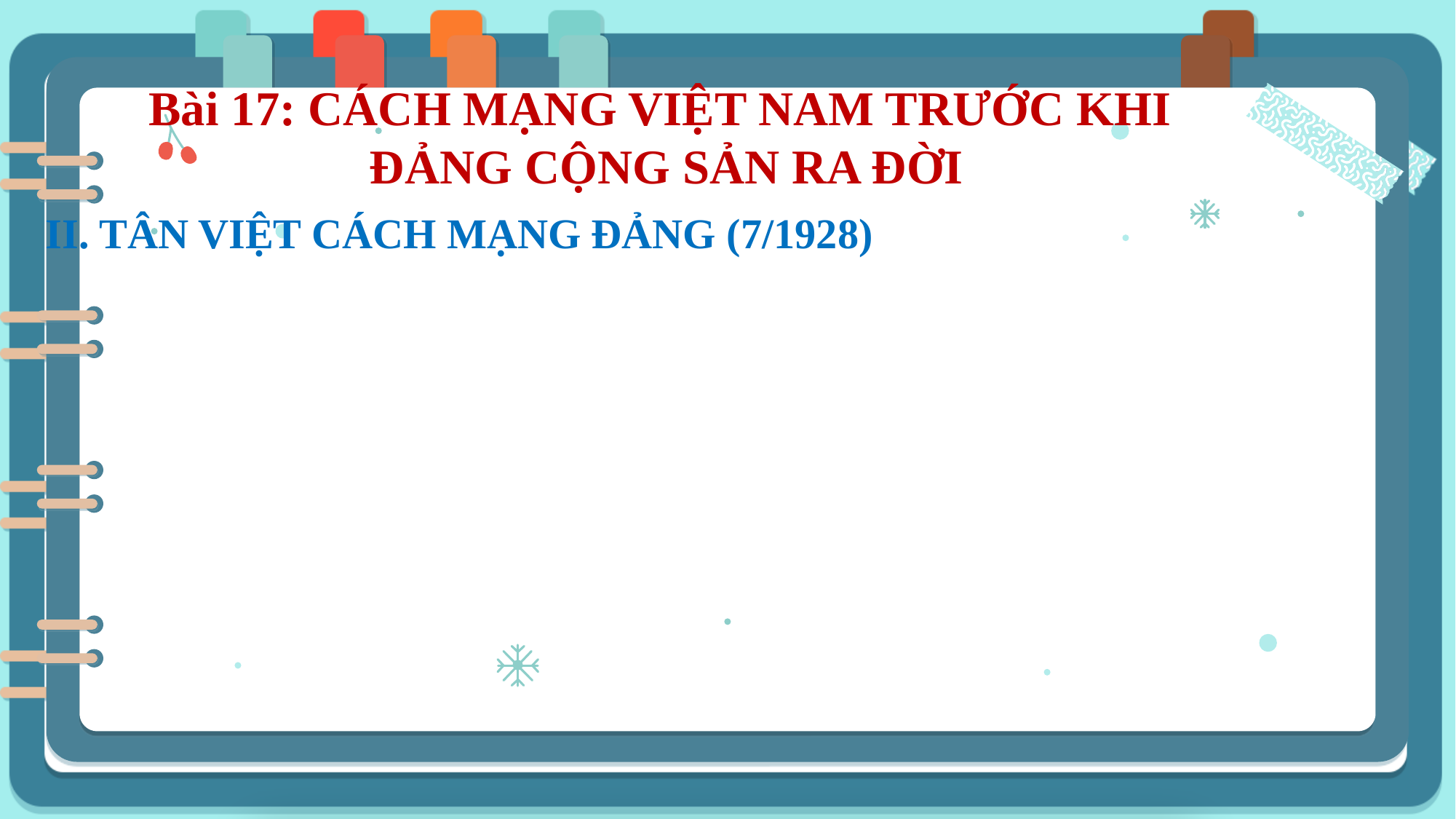

Bài 17: CÁCH MẠNG VIỆT NAM TRƯỚC KHI
ĐẢNG CỘNG SẢN RA ĐỜI
II. TÂN VIỆT CÁCH MẠNG ĐẢNG (7/1928)